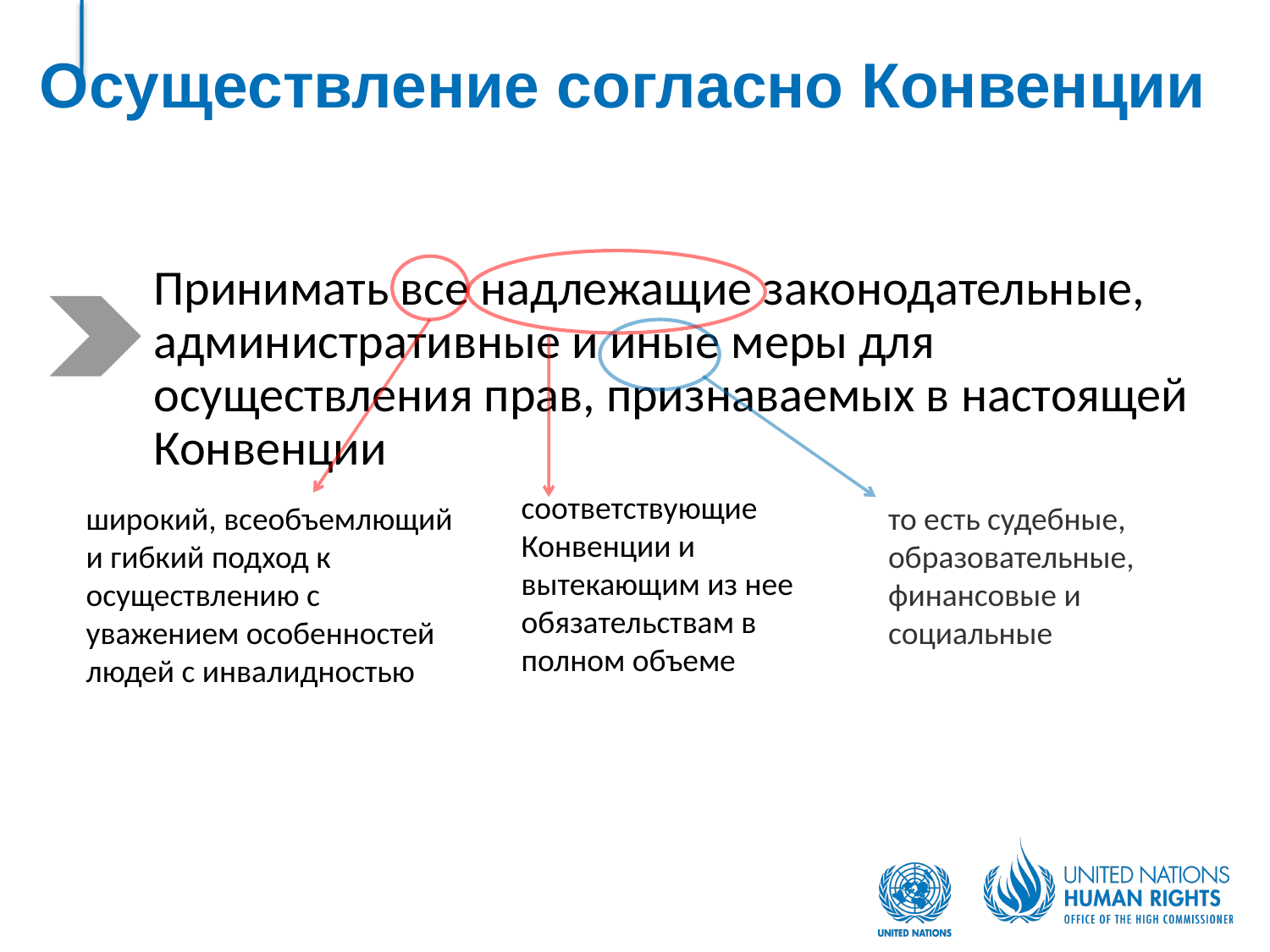

# Осуществление согласно Конвенции

Принимать все надлежащие законодательные, административные и иные меры для осуществления прав, признаваемых в настоящей Конвенции

соответствующие Конвенции и вытекающим из нее обязательствам в полном объеме

широкий, всеобъемлющий и гибкий подход к осуществлению с уважением особенностей людей с инвалидностью

то есть судебные, образовательные, финансовые и социальные